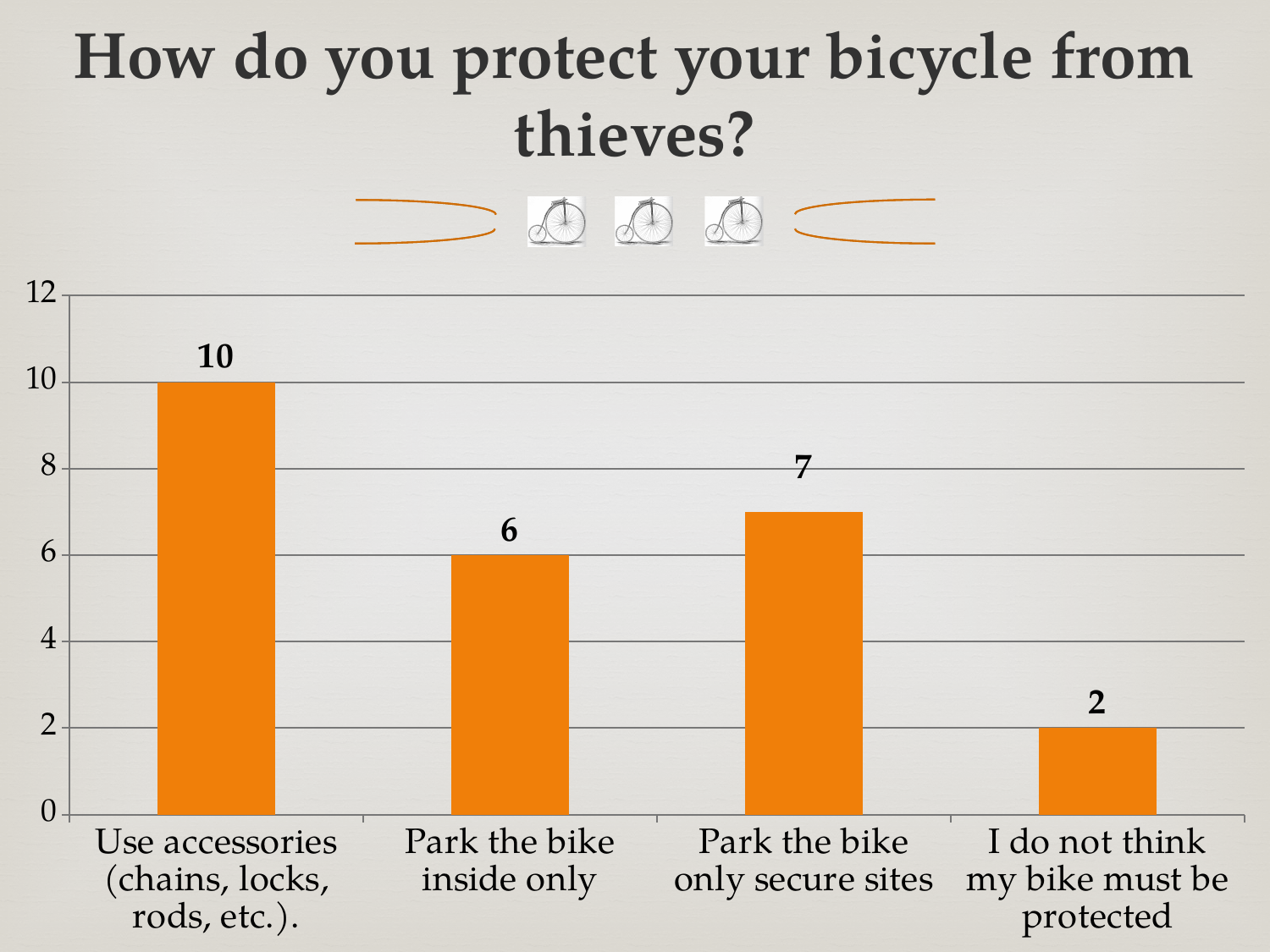

# How do you protect your bicycle from thieves?

### Chart

| Category | Sērija 1 |
|---|---|
| Use accessories (chains, locks, rods, etc.). | 10.0 |
| Park the bike inside only | 6.0 |
| Park the bike only secure sites | 7.0 |
| I do not think my bike must be protected | 2.0 |